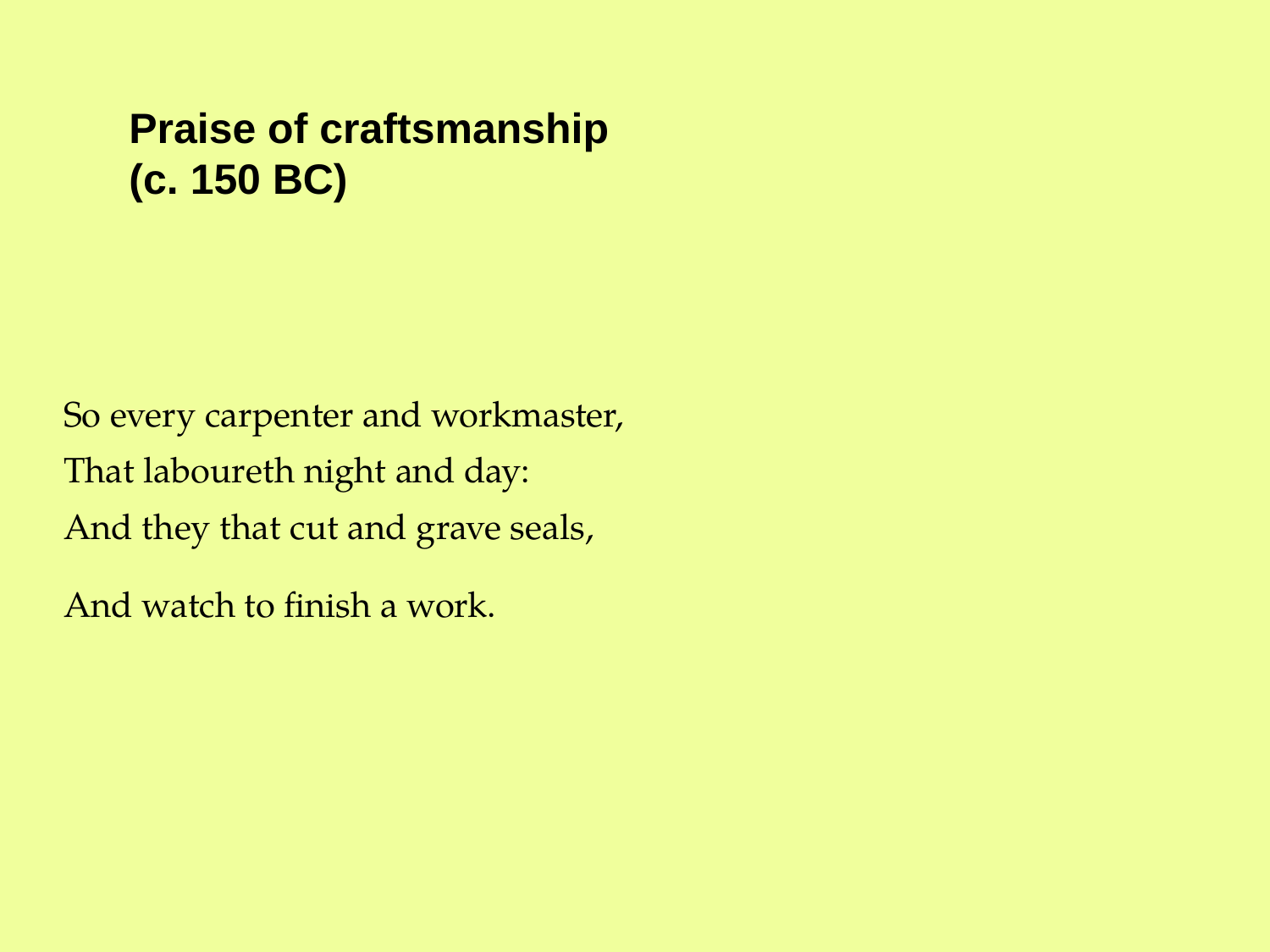

Praise of craftsmanship
(c. 150 BC)
#
So every carpenter and workmaster,
That laboureth night and day:
And they that cut and grave seals,
And watch to finish a work.